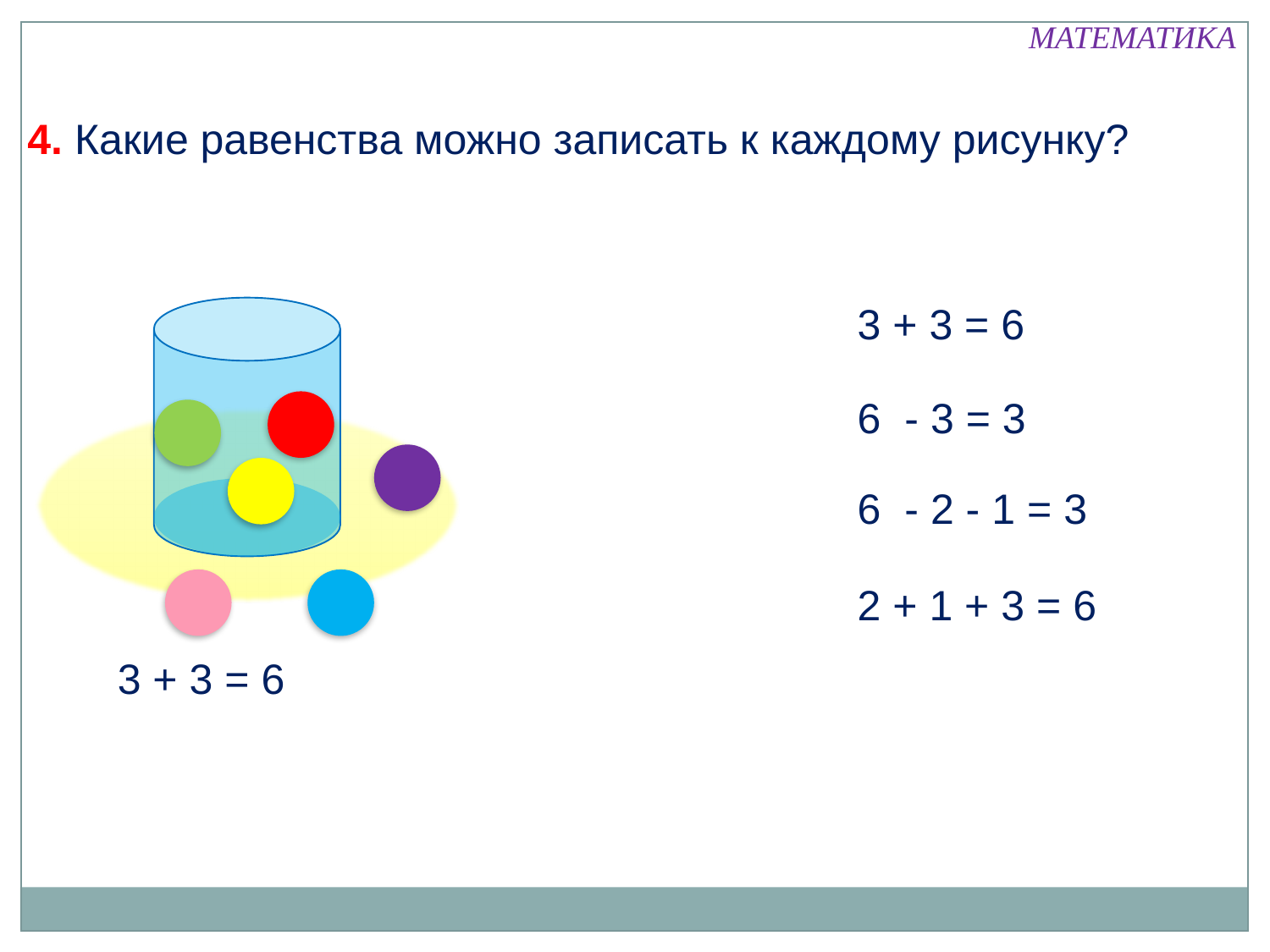

МАТЕМАТИКА
4. Какие равенства можно записать к каждому рисунку?
3 + 3 = 6

6  - 3 = 3

6  - 2 - 1 = 3

2 + 1 + 3 = 6
3 + 3 = 6